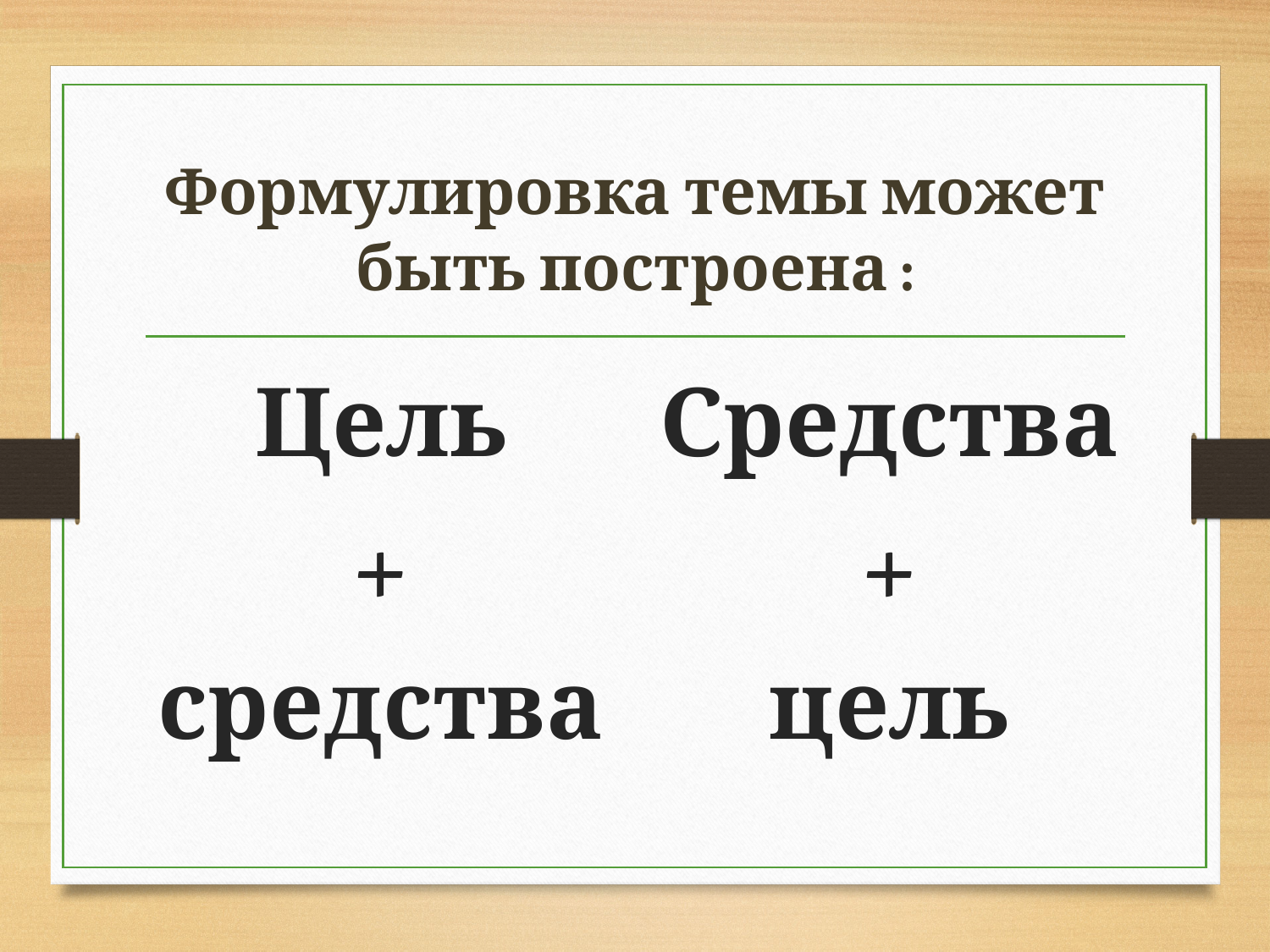

# Формулировка темы может быть построена :
Цель
+
средства
Средства
 +
цель